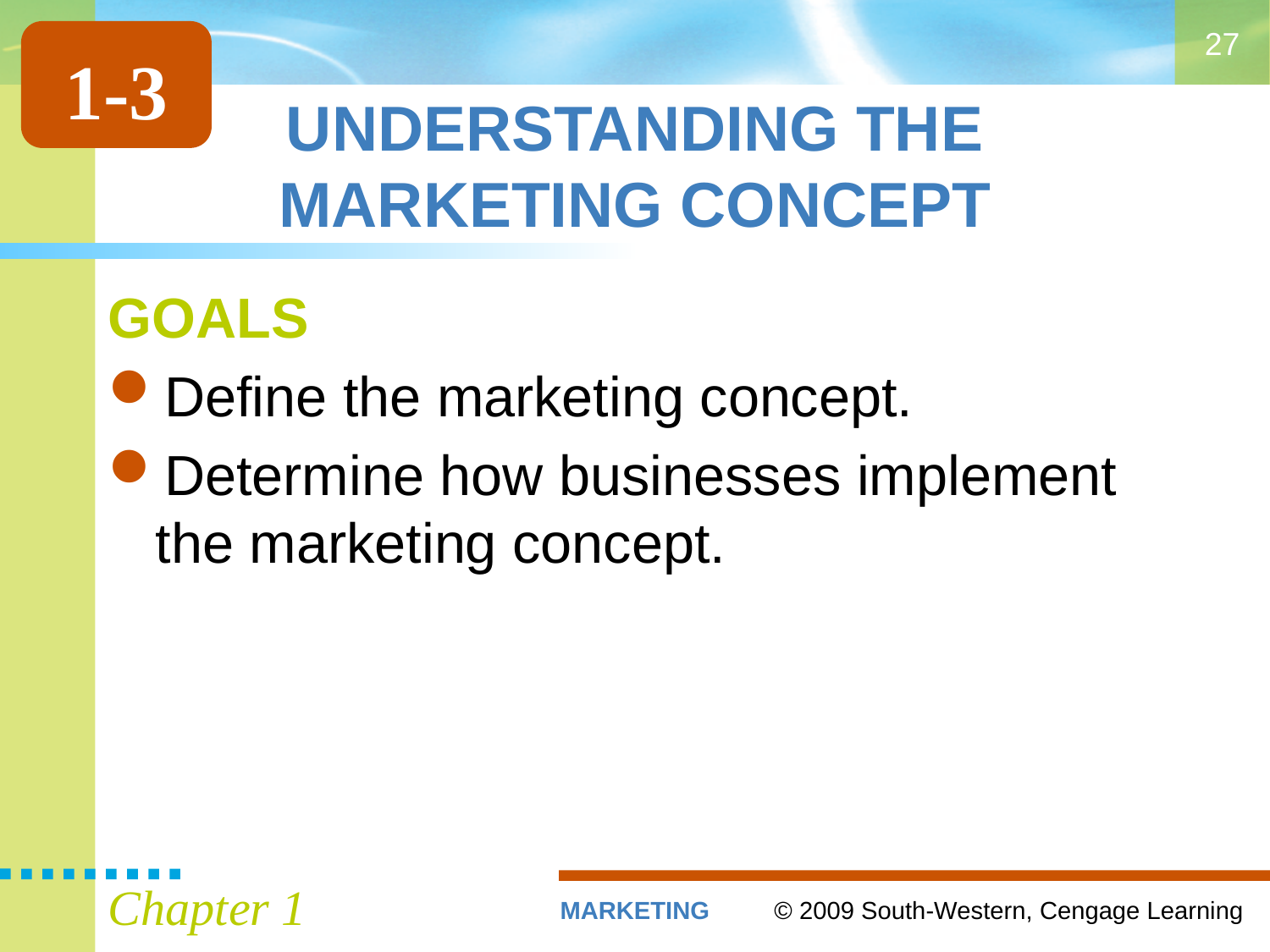

27
1-3
# UNDERSTANDING THE MARKETING CONCEPT
GOALS
Define the marketing concept.
Determine how businesses implement the marketing concept.
Chapter 1